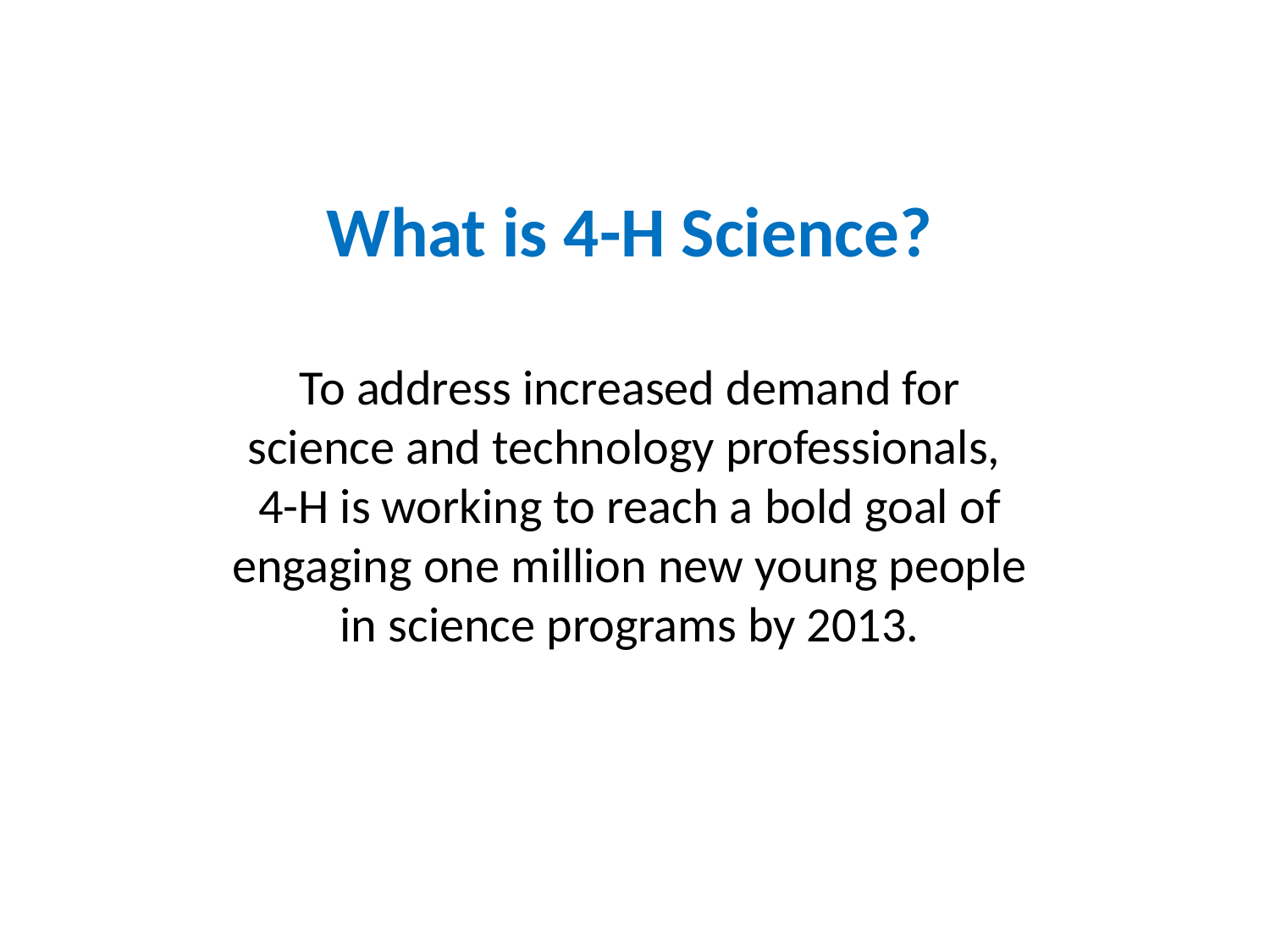

What is 4-H Science?

To address increased demand for science and technology professionals,
4-H is working to reach a bold goal of engaging one million new young people in science programs by 2013.